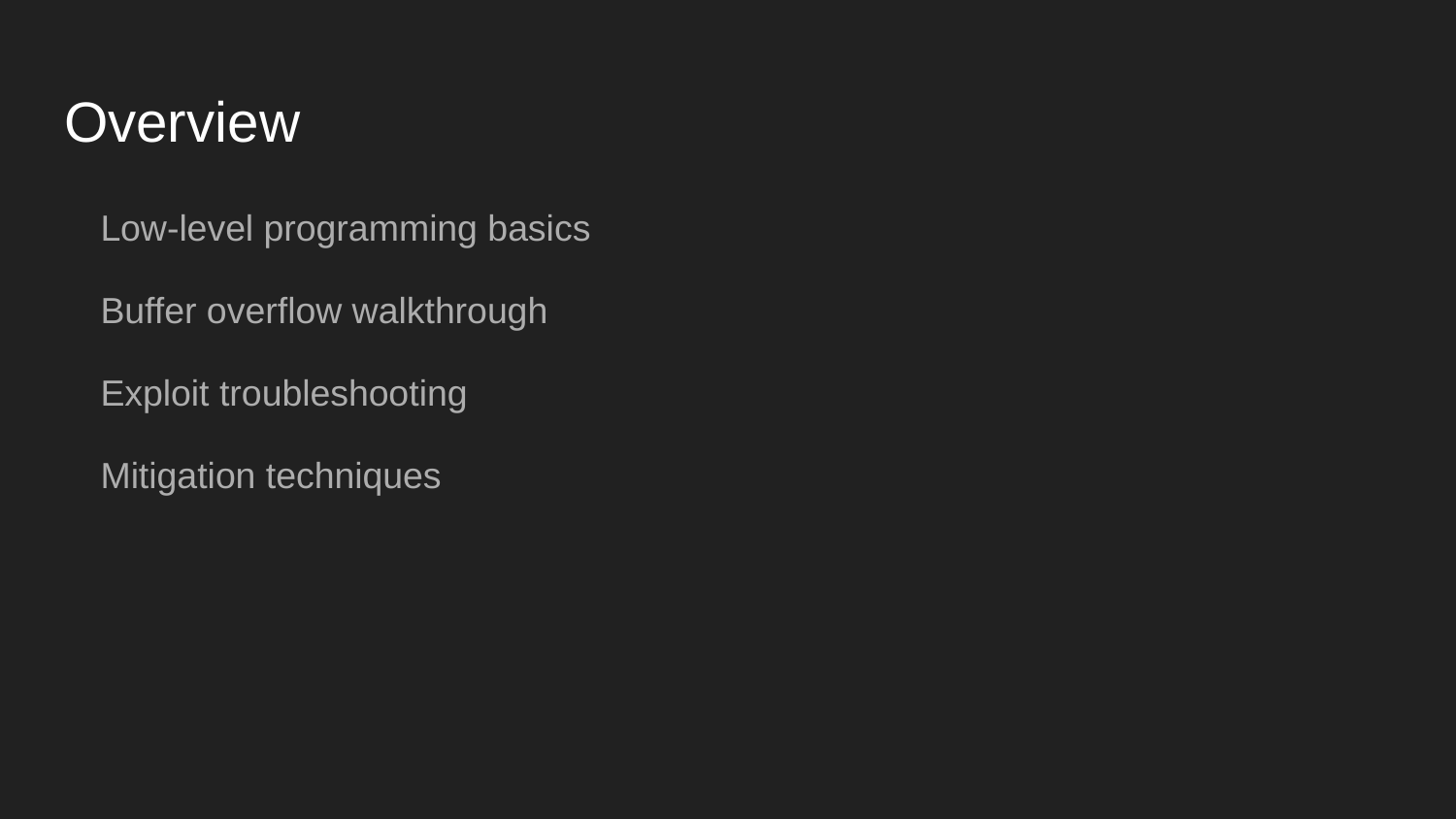

# Overview
Low-level programming basics
Buffer overflow walkthrough
Exploit troubleshooting
Mitigation techniques